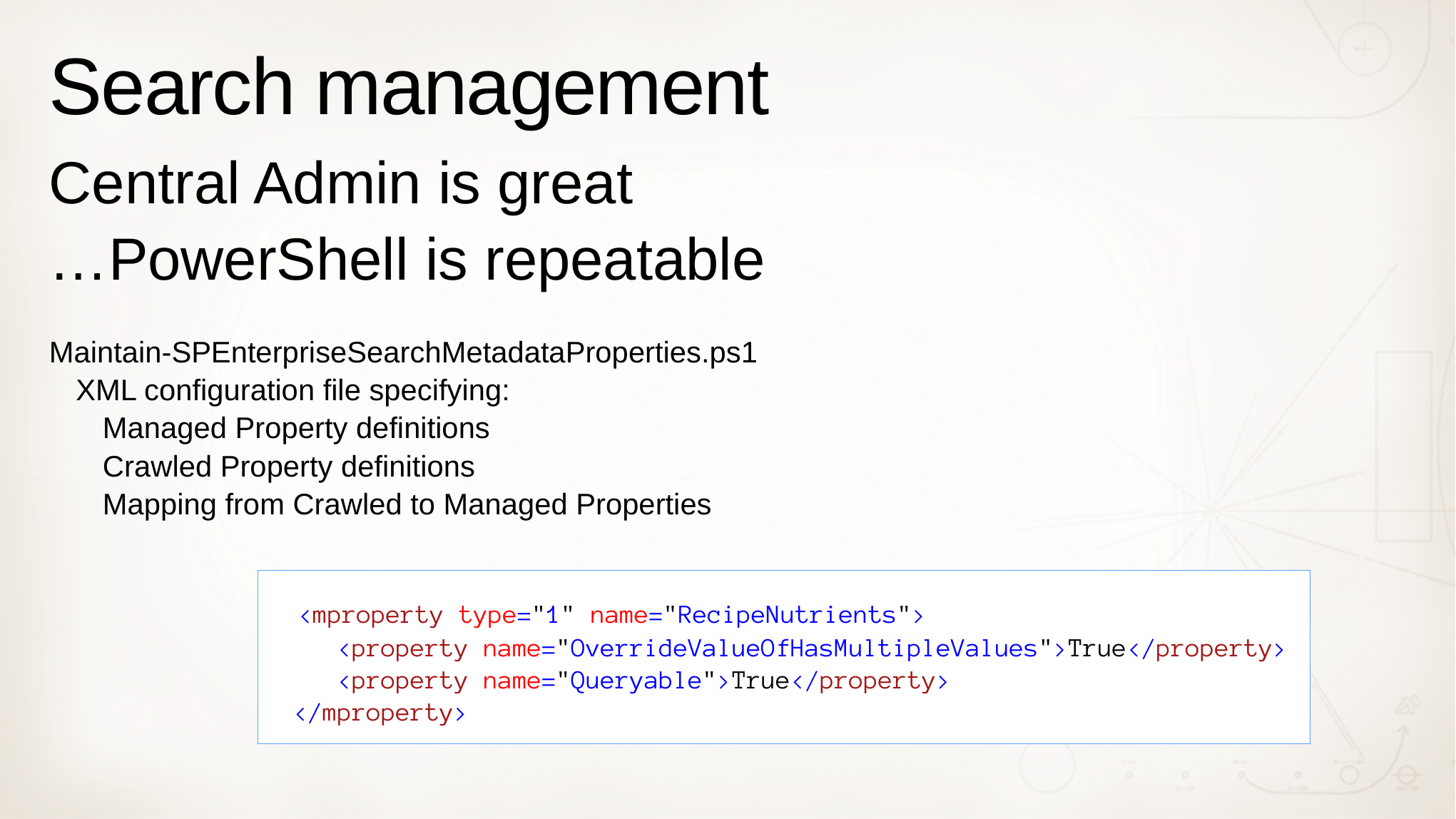

# Search management
Central Admin is great
…PowerShell is repeatable

Maintain-SPEnterpriseSearchMetadataProperties.ps1
XML configuration file specifying:
Managed Property definitions
Crawled Property definitions
Mapping from Crawled to Managed Properties
 <mproperty type="1" name="RecipeNutrients">
    <property name="OverrideValueOfHasMultipleValues">True</property>
    <property name="Queryable">True</property>
 </mproperty>